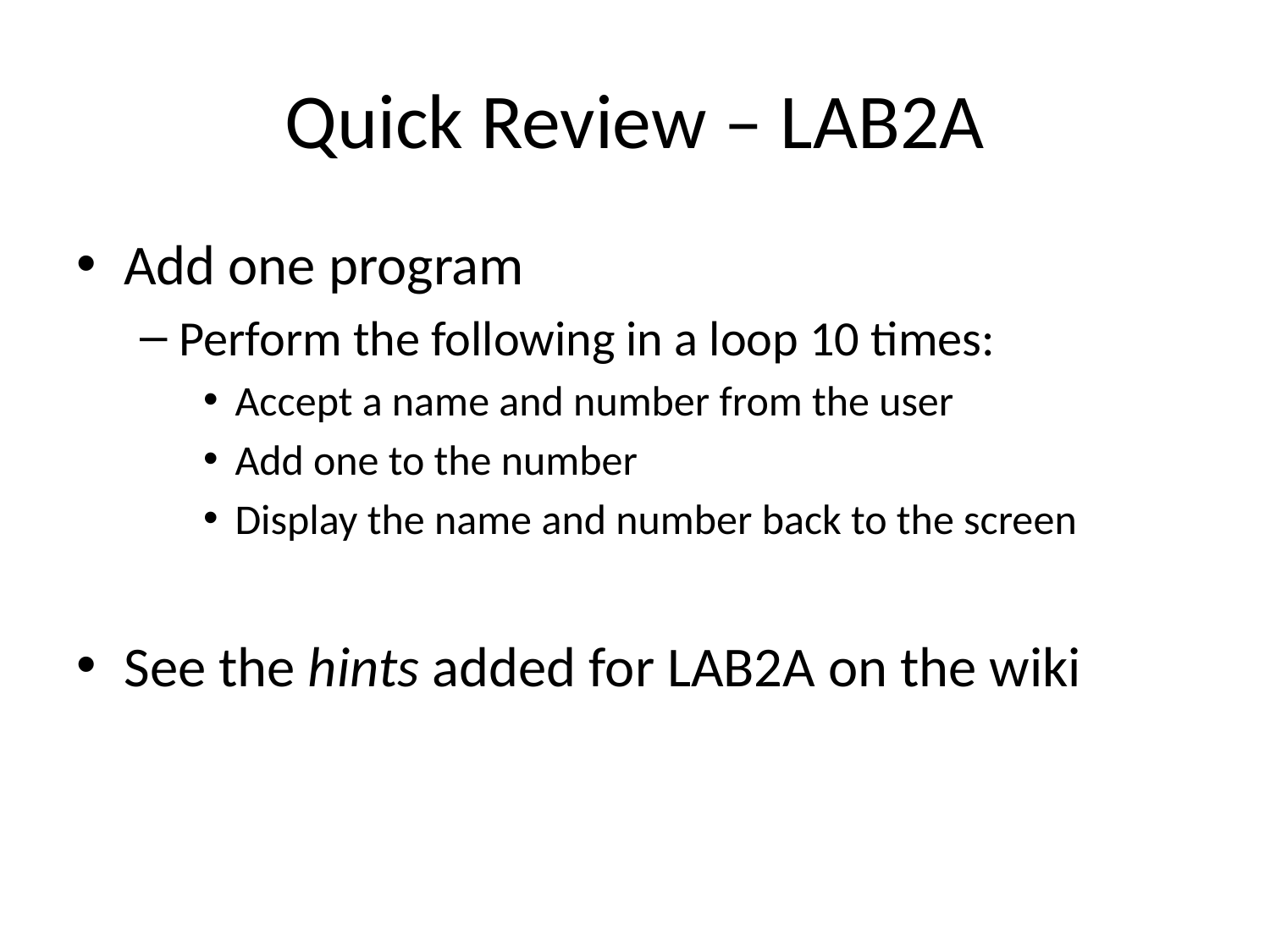

# Quick Review – LAB2A
Add one program
Perform the following in a loop 10 times:
Accept a name and number from the user
Add one to the number
Display the name and number back to the screen

See the hints added for LAB2A on the wiki